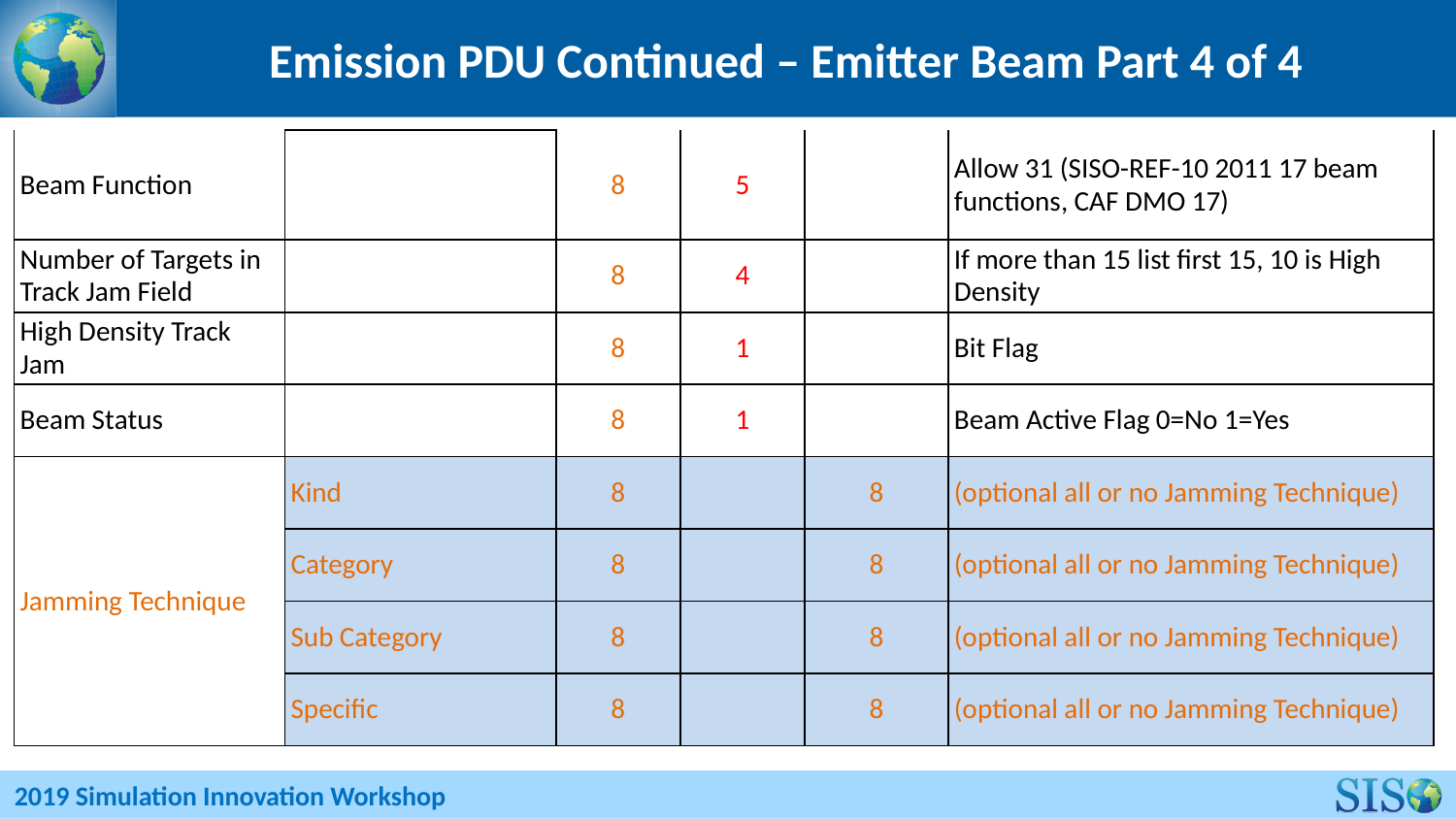

# Emission PDU Continued – Emitter Beam Part 4 of 4
| Beam Function |  | 8 | 5 |  | Allow 31 (SISO-REF-10 2011 17 beam functions, CAF DMO 17) |
| --- | --- | --- | --- | --- | --- |
| Number of Targets in Track Jam Field |  | 8 | 4 |  | If more than 15 list first 15, 10 is High Density |
| High Density Track Jam |  | 8 | 1 |  | Bit Flag |
| Beam Status |  | 8 | 1 |  | Beam Active Flag 0=No 1=Yes |
| Jamming Technique | Kind | 8 |  | 8 | (optional all or no Jamming Technique) |
|  | Category | 8 |  | 8 | (optional all or no Jamming Technique) |
|  | Sub Category | 8 |  | 8 | (optional all or no Jamming Technique) |
|  | Specific | 8 |  | 8 | (optional all or no Jamming Technique) |